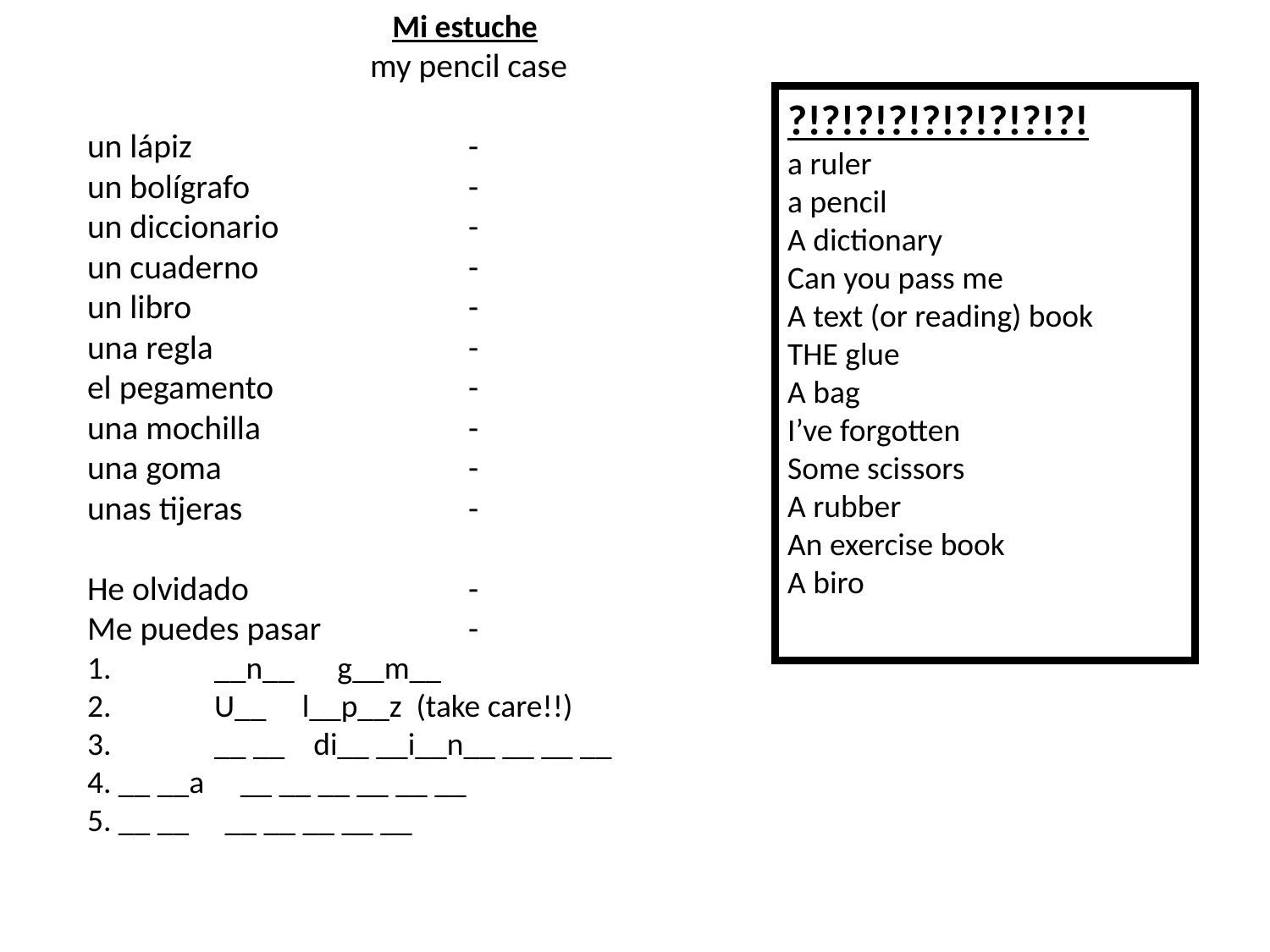

Mi estuche
 my pencil case

un lápiz			-
un bolígrafo		-
un diccionario		-
un cuaderno		-
un libro			-
una regla			-
el pegamento		-
una mochilla		-
una goma		-
unas tijeras		-

He olvidado		-
Me puedes pasar		-
1.	__n__      g__m__
2.	U__     l__p__z  (take care!!)­­­­­­­­­­­
3.	__ __    di__ __i__n__ __ __ __
4. __ __a     __ __ __ __ __ __
5. __ __     __ __ __ __ __
?!?!?!?!?!?!?!?!?!
a ruler
a pencil
A dictionary
Can you pass me
A text (or reading) book
THE glue
A bag
I’ve forgotten
Some scissors
A rubber
An exercise book
A biro